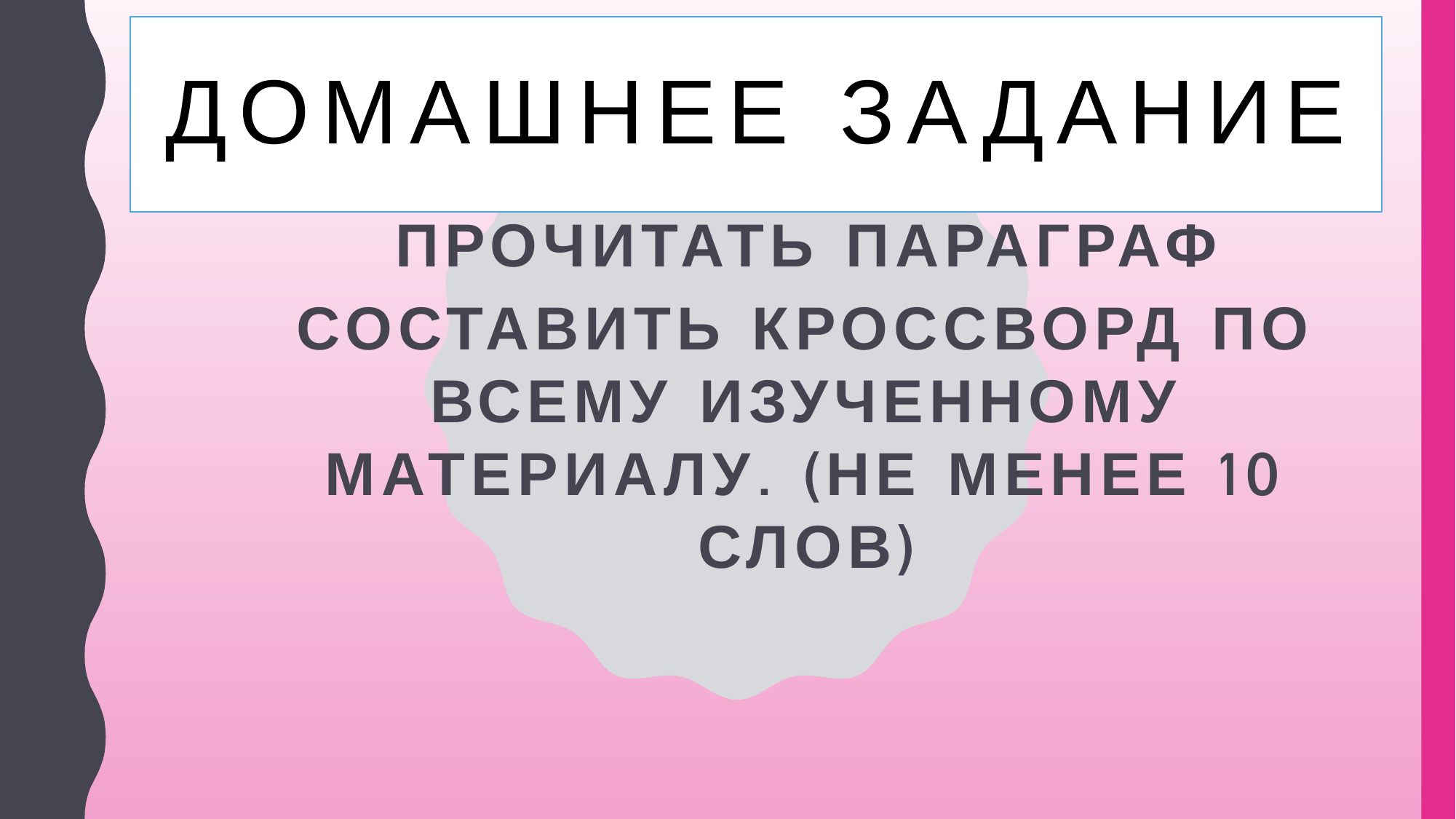

# Домашнее задание
Прочитать параграф
Составить кроссворд по всему изученному материалу. (Не менее 10 слов)